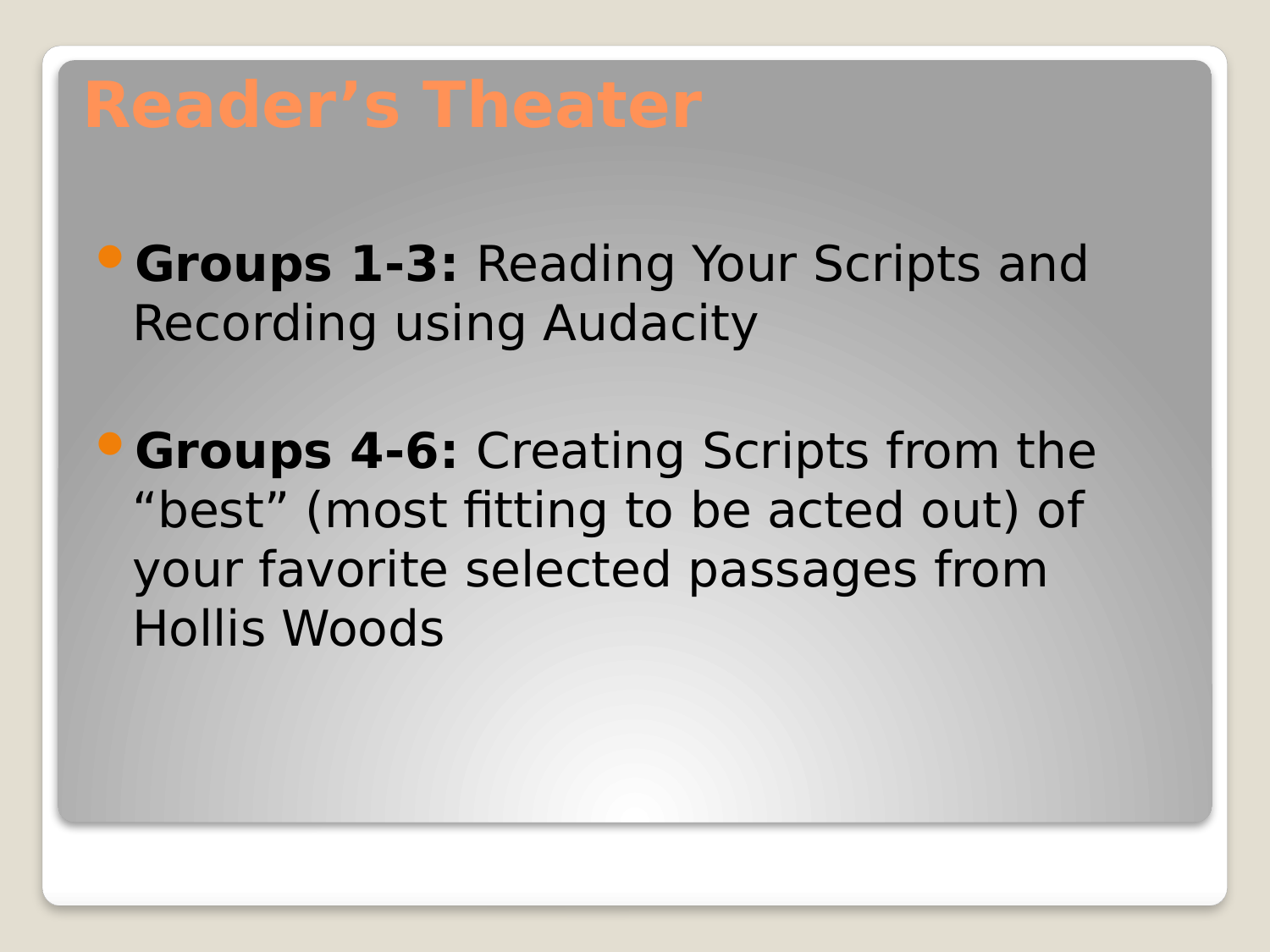

# Reader’s Theater
Groups 1-3: Reading Your Scripts and Recording using Audacity

Groups 4-6: Creating Scripts from the “best” (most fitting to be acted out) of your favorite selected passages from Hollis Woods